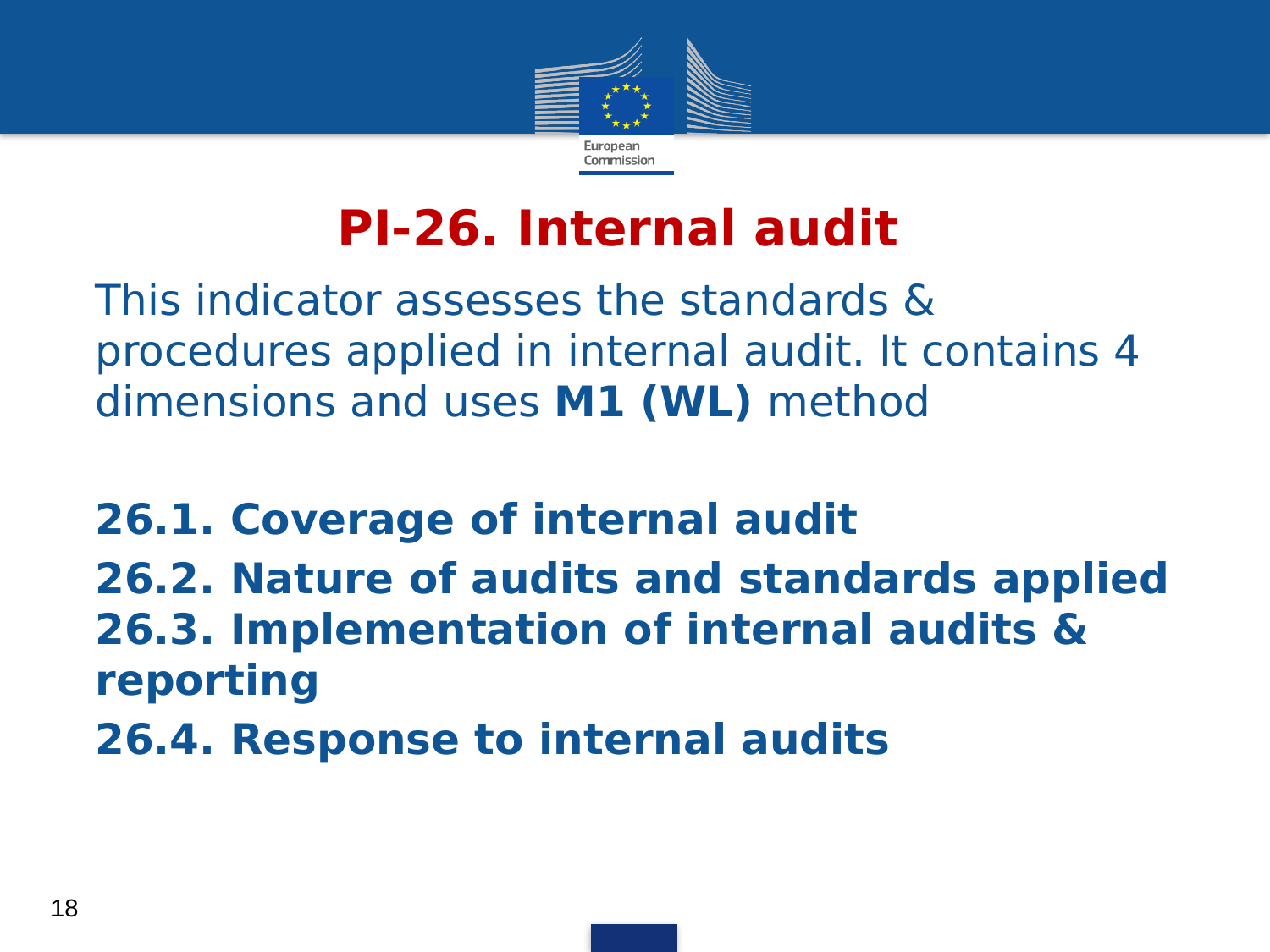

# PI-26. Internal audit
This indicator assesses the standards & procedures applied in internal audit. It contains 4 dimensions and uses M1 (WL) method

26.1. Coverage of internal audit
26.2. Nature of audits and standards applied 26.3. Implementation of internal audits & reporting
26.4. Response to internal audits

18